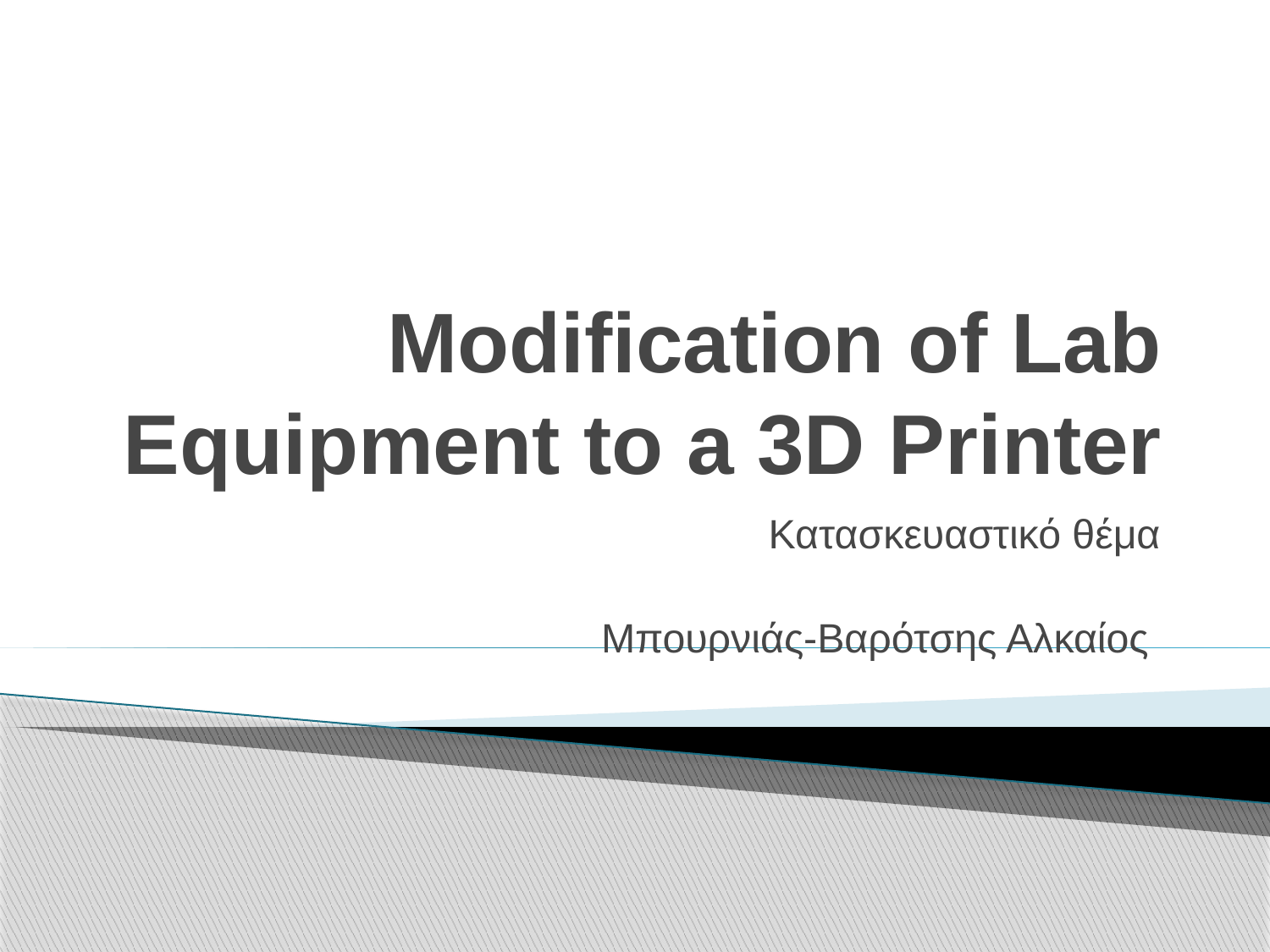

# Modification of Lab Equipment to a 3D Printer
Κατασκευαστικό θέμα
Μπουρνιάς-Βαρότσης Αλκαίος